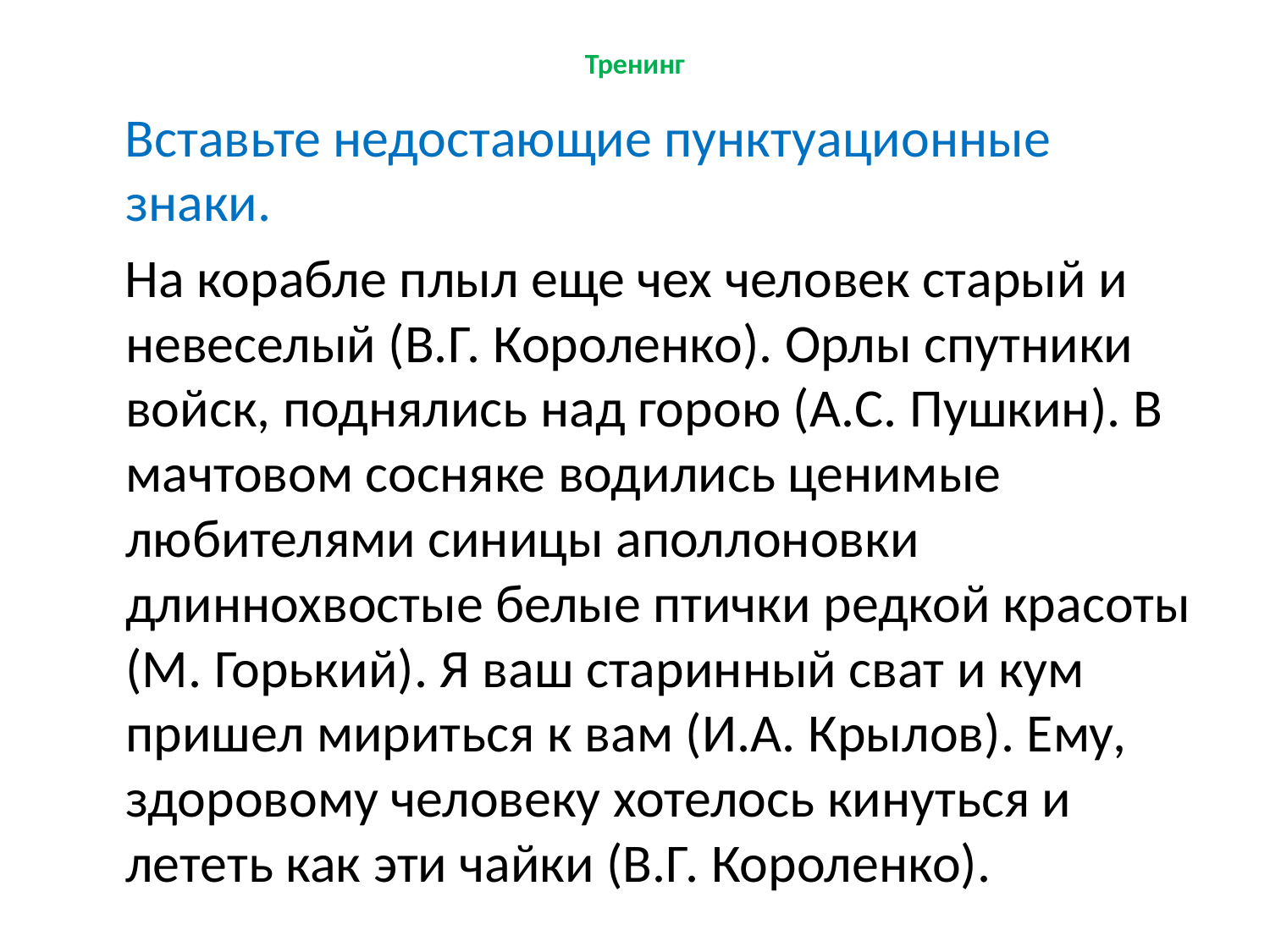

# Тренинг
    Вставьте недостающие пунктуационные знаки.
    На корабле плыл еще чех человек старый и невеселый (В.Г. Короленко). Орлы спутники войск, поднялись над горою (А.С. Пушкин). В мачтовом сосняке водились ценимые любителями синицы аполлоновки длиннохвостые белые птички редкой красоты (М. Горький). Я ваш старинный сват и кум пришел мириться к вам (И.А. Крылов). Ему, здоровому человеку хотелось кинуться и лететь как эти чайки (В.Г. Короленко).